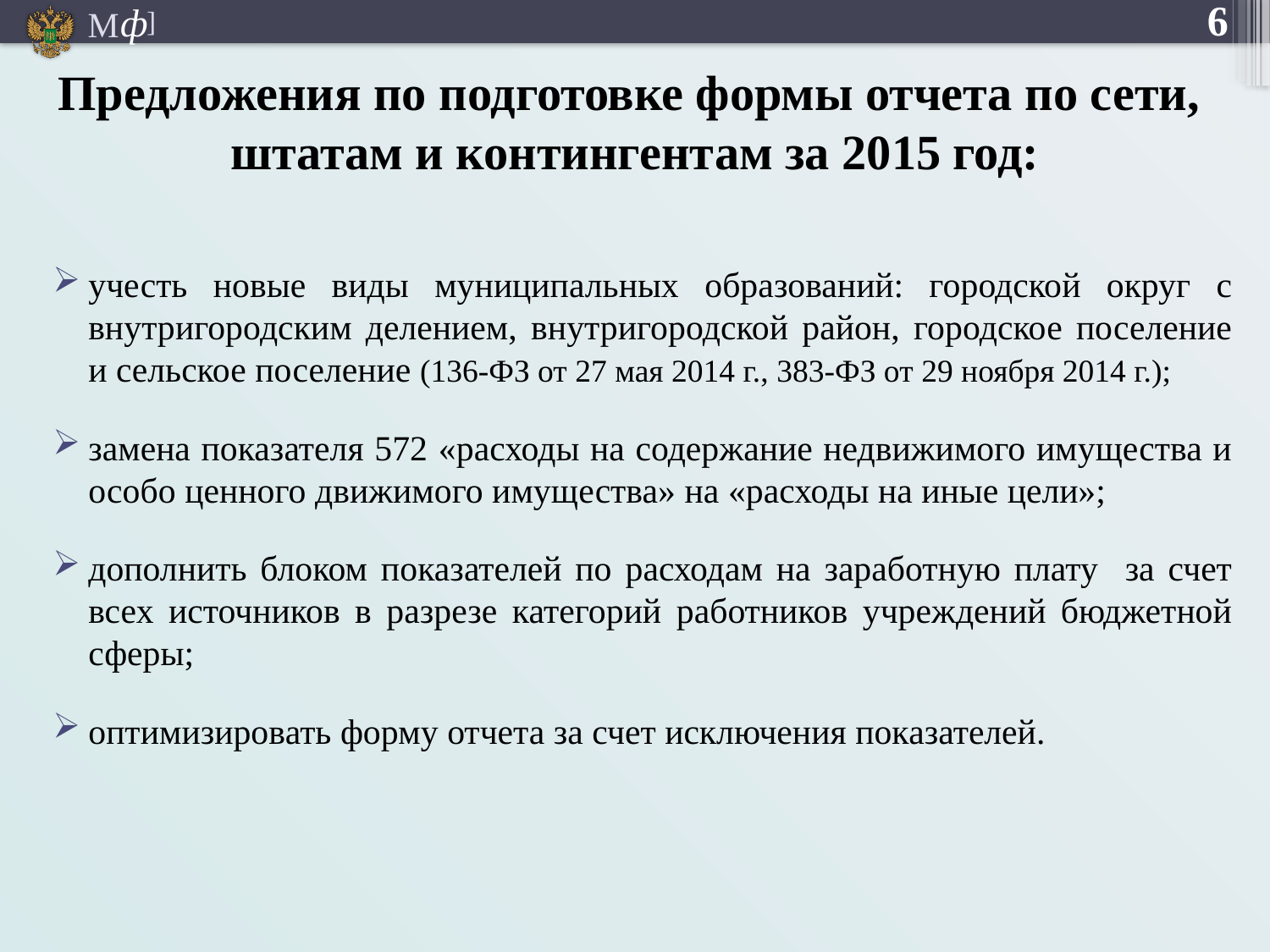

6
Предложения по подготовке формы отчета по сети,
штатам и контингентам за 2015 год:
учесть новые виды муниципальных образований: городской округ с внутригородским делением, внутригородской район, городское поселение и сельское поселение (136-ФЗ от 27 мая 2014 г., 383-ФЗ от 29 ноября 2014 г.);

замена показателя 572 «расходы на содержание недвижимого имущества и особо ценного движимого имущества» на «расходы на иные цели»;

дополнить блоком показателей по расходам на заработную плату  за счет всех источников в разрезе категорий работников учреждений бюджетной сферы;

оптимизировать форму отчета за счет исключения показателей.